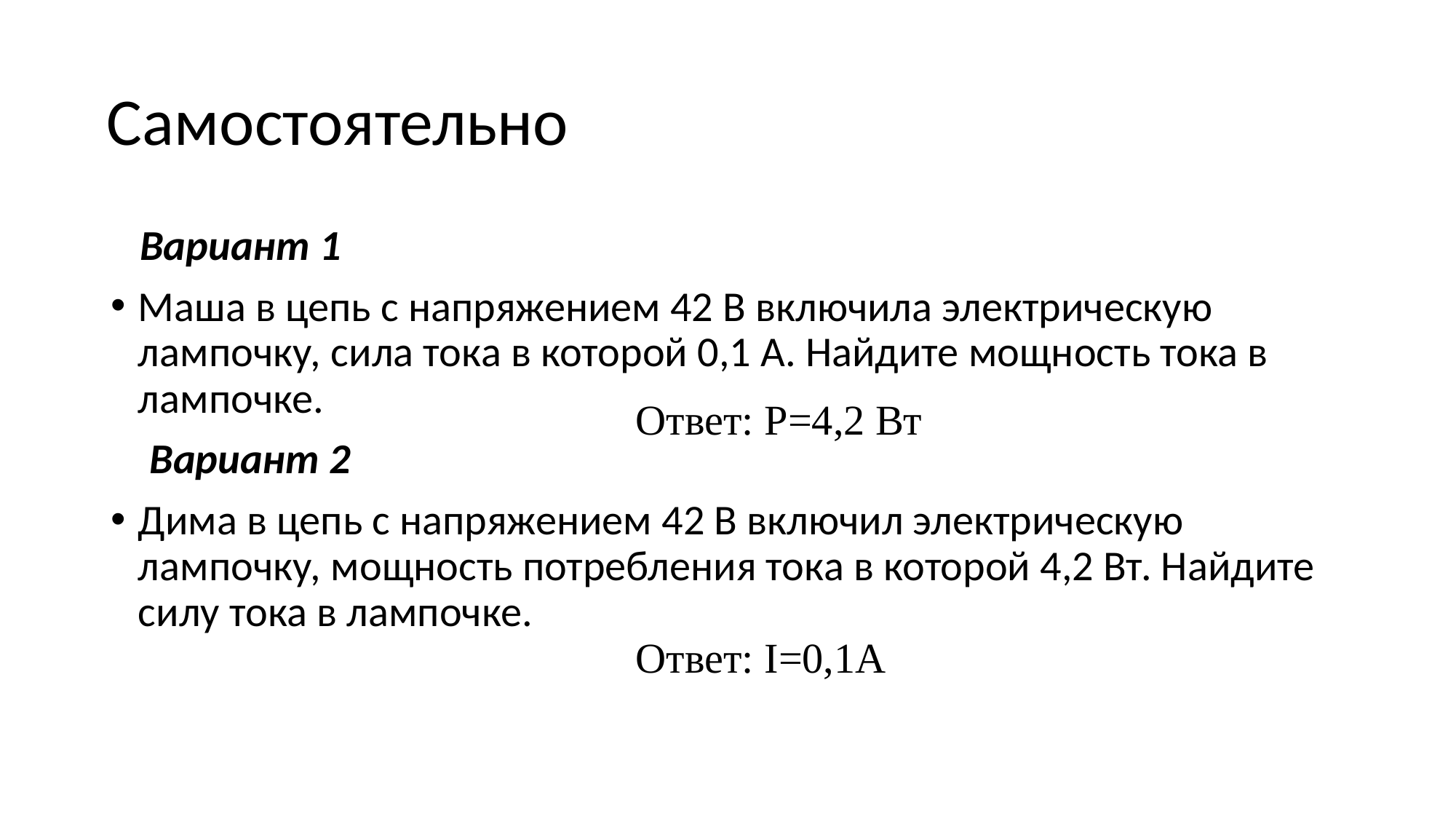

# Самостоятельно
   Вариант 1
Маша в цепь с напряжением 42 В включила электрическую лампочку, сила тока в которой 0,1 А. Найдите мощность тока в лампочке.
    Вариант 2
Дима в цепь с напряжением 42 В включил электрическую лампочку, мощность потребления тока в которой 4,2 Вт. Найдите силу тока в лампочке.
Ответ: Р=4,2 Вт
Ответ: I=0,1А